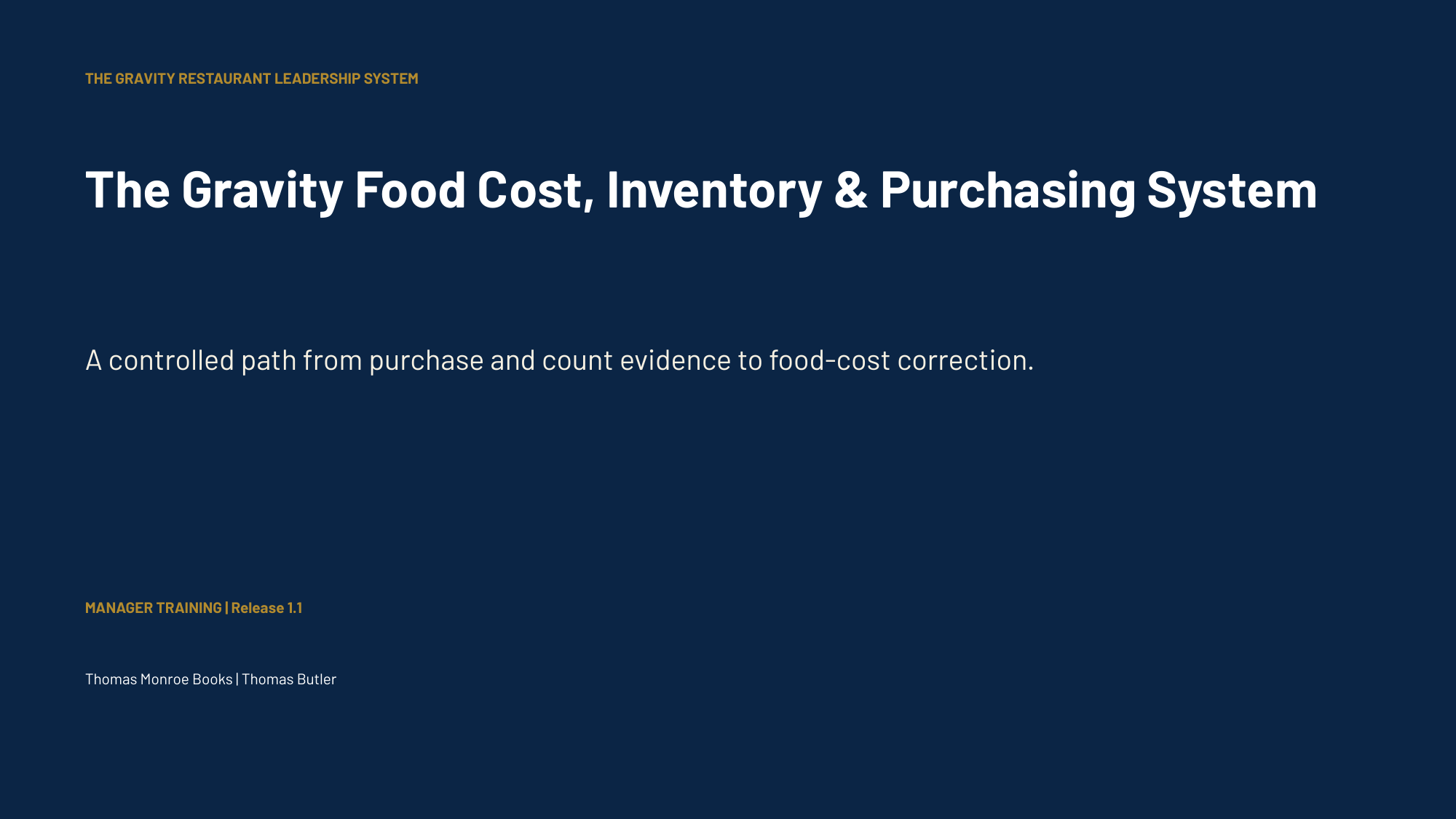

THE GRAVITY RESTAURANT LEADERSHIP SYSTEM
The Gravity Food Cost, Inventory & Purchasing System
A controlled path from purchase and count evidence to food-cost correction.
MANAGER TRAINING | Release 1.1
Thomas Monroe Books | Thomas Butler